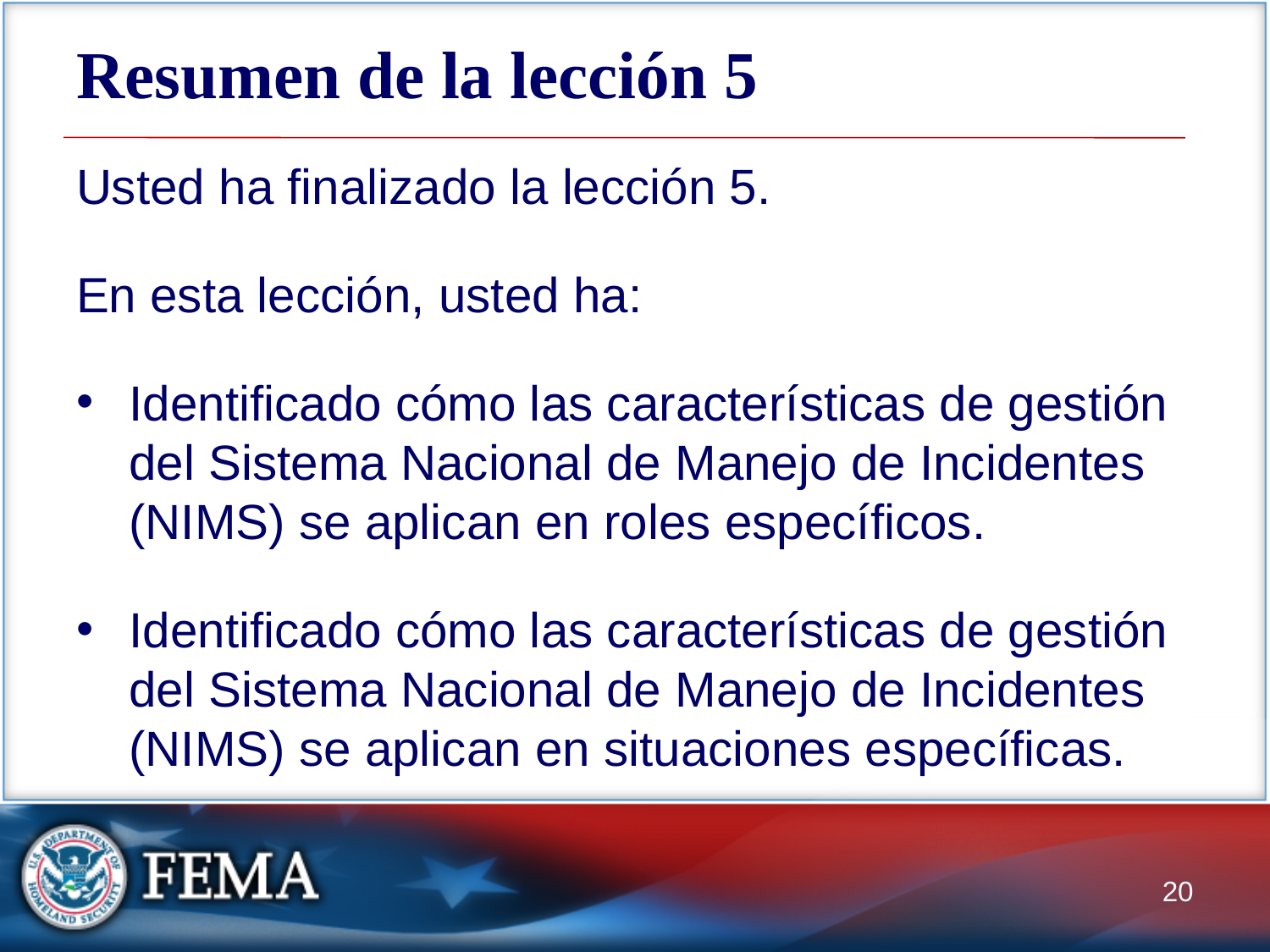

# Resumen de la lección 5
Usted ha finalizado la lección 5.
En esta lección, usted ha:
Identificado cómo las características de gestión del Sistema Nacional de Manejo de Incidentes (NIMS) se aplican en roles específicos.
Identificado cómo las características de gestión del Sistema Nacional de Manejo de Incidentes (NIMS) se aplican en situaciones específicas.
20